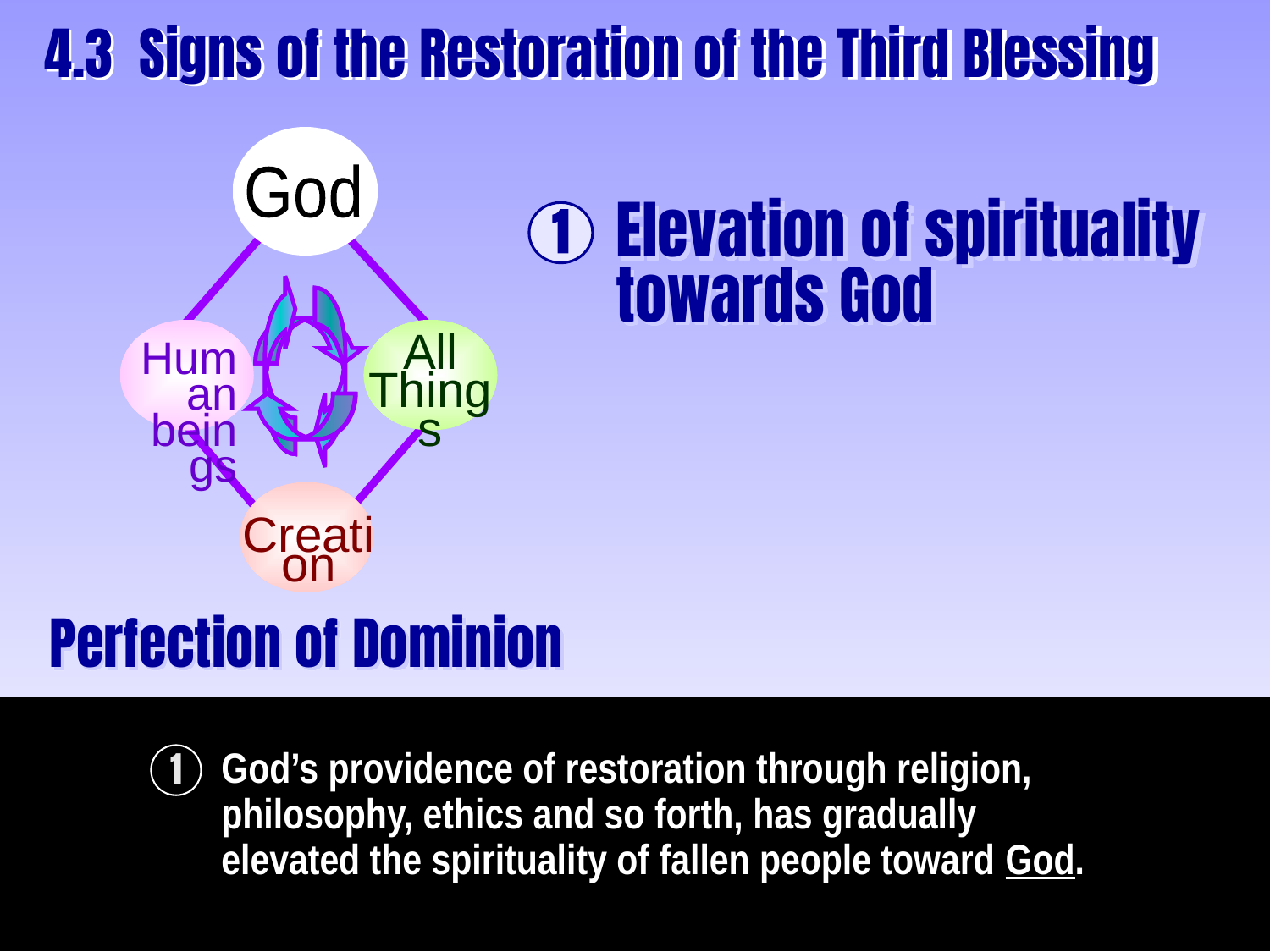

4.3  Signs of the Restoration of the Third Blessing

God

Human
beings

All
Things

Creation

Elevation of spirituality
towards God
1
Perfection of Dominion

God’s providence of restoration through religion, philosophy, ethics and so forth, has gradually elevated the spirituality of fallen people toward God.
1